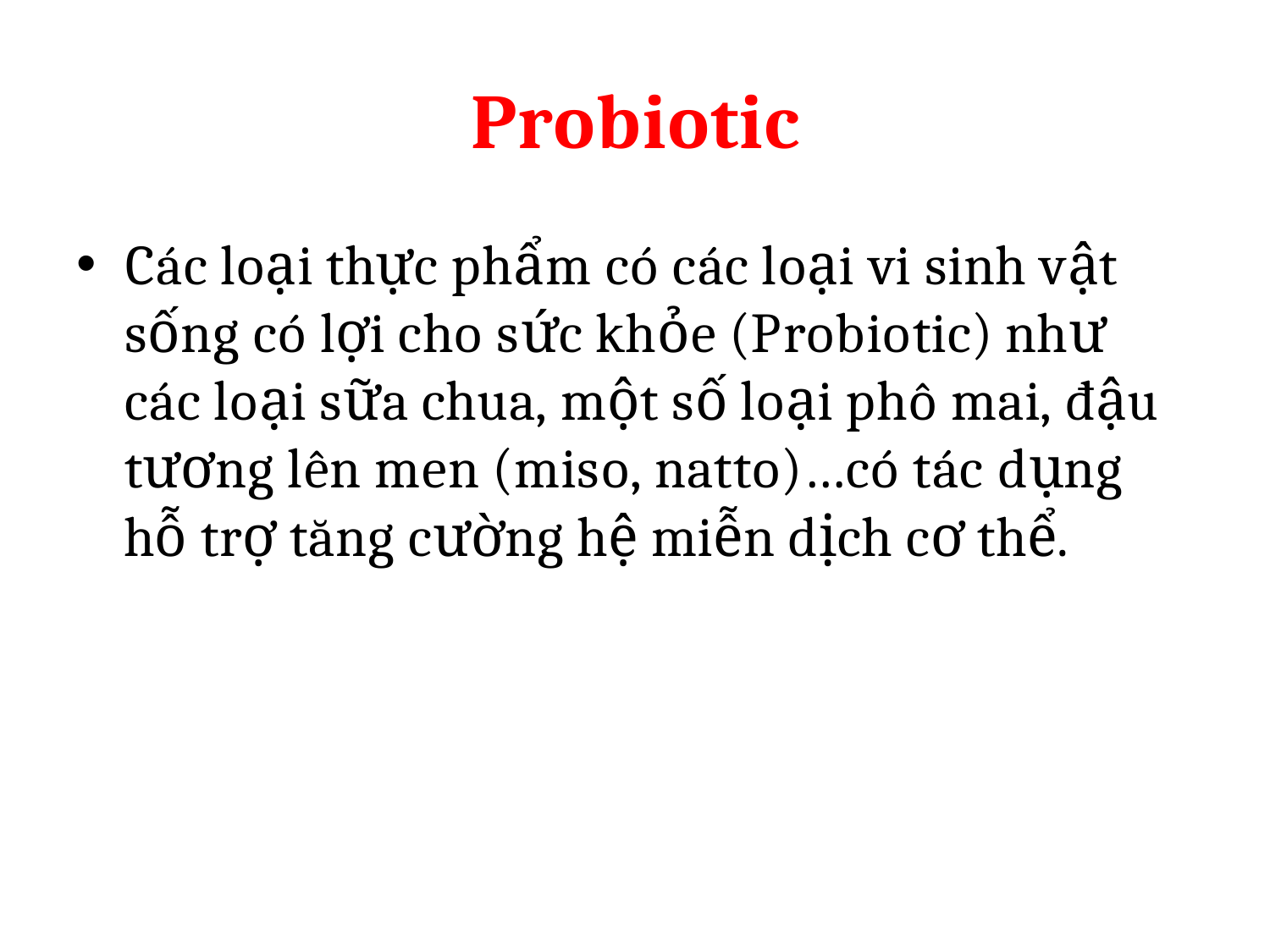

# Probiotic
Các loại thực phẩm có các loại vi sinh vật sống có lợi cho sức khỏe (Probiotic) như các loại sữa chua, một số loại phô mai, đậu tương lên men (miso, natto)…có tác dụng hỗ trợ tăng cường hệ miễn dịch cơ thể.